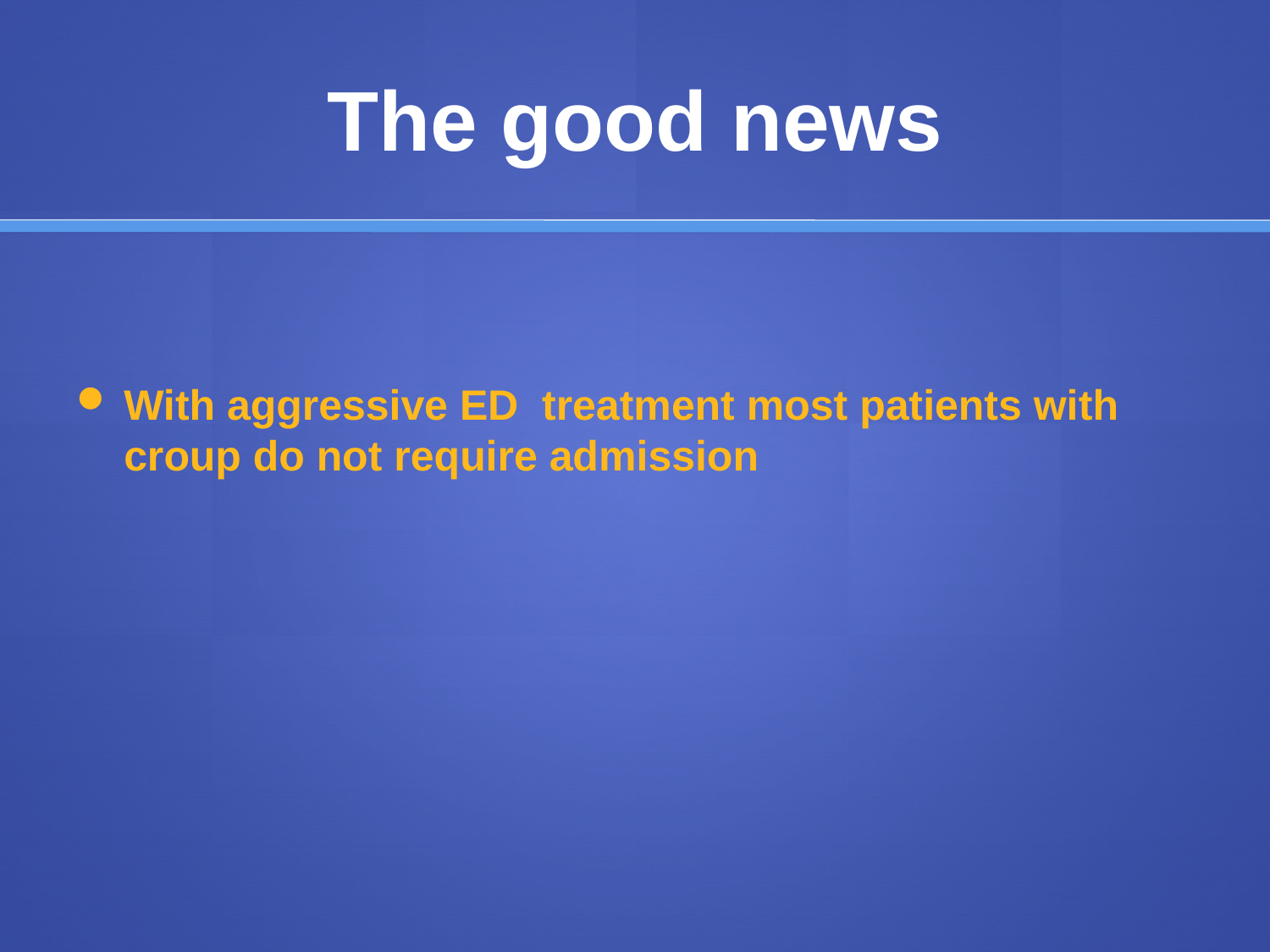

# The good news

With aggressive ED  treatment most patients with croup do not require admission